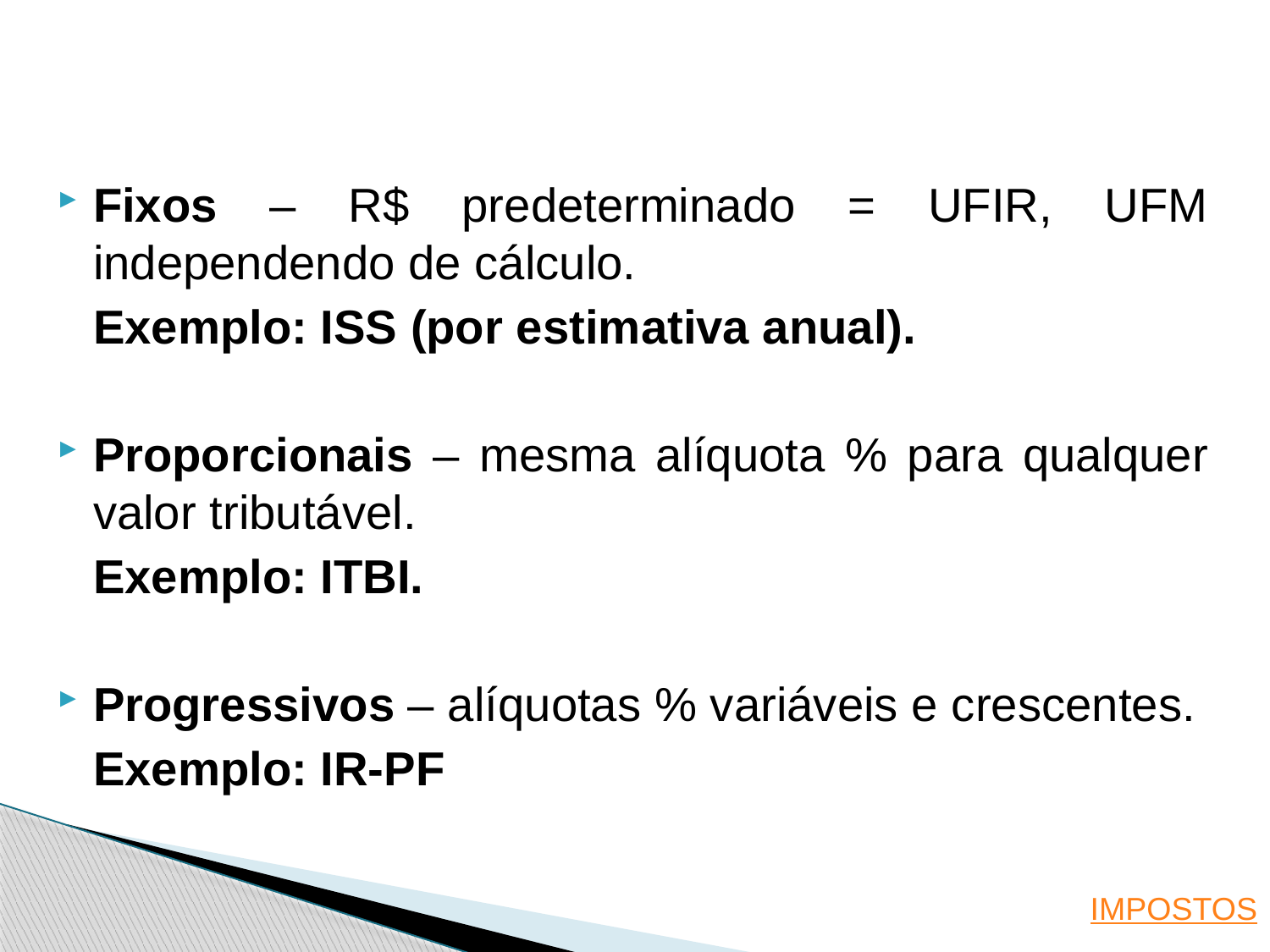

Fixos – R$ predeterminado = UFIR, UFM independendo de cálculo.
	Exemplo: ISS (por estimativa anual).

Proporcionais – mesma alíquota % para qualquer valor tributável.
	Exemplo: ITBI.

Progressivos – alíquotas % variáveis e crescentes.
	Exemplo: IR-PF

IMPOSTOS